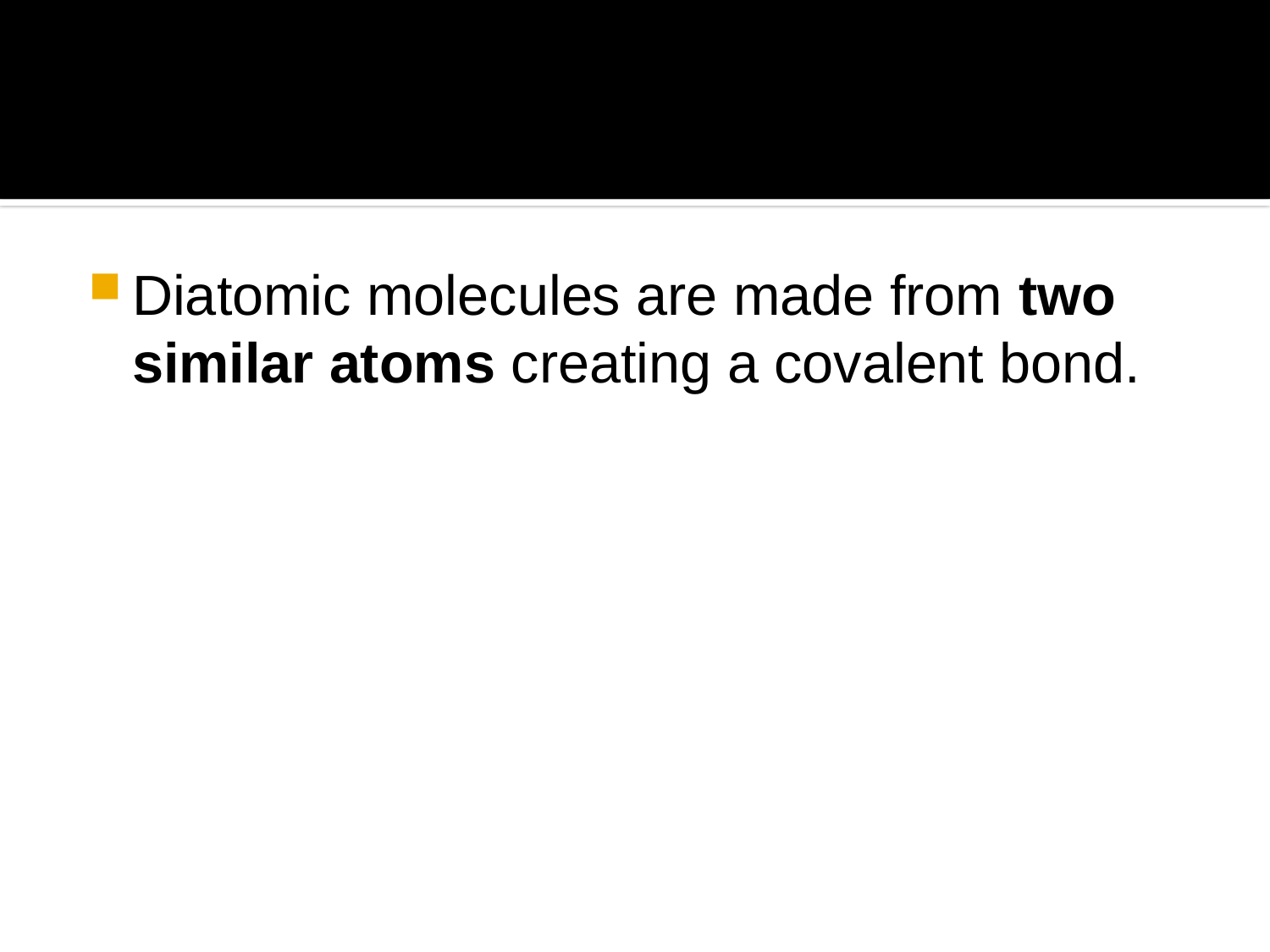

#
Diatomic molecules are made from two similar atoms creating a covalent bond.